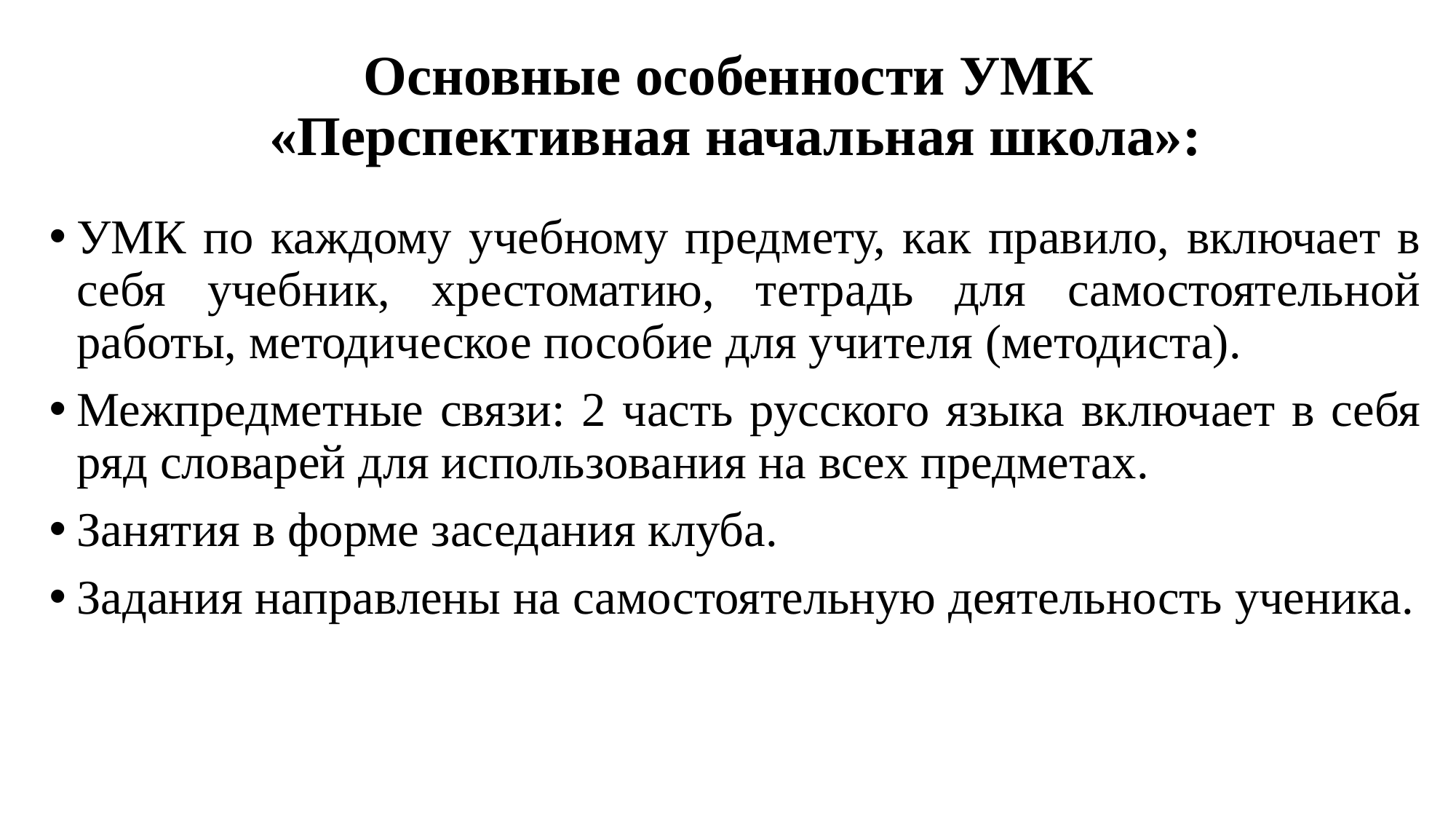

# Основные особенности УМК «Перспективная начальная школа»:
УМК по каждому учебному предмету, как правило, включает в себя учебник, хрестоматию, тетрадь для самостоятельной работы, методическое пособие для учителя (методиста).
Межпредметные связи: 2 часть русского языка включает в себя ряд словарей для использования на всех предметах.
Занятия в форме заседания клуба.
Задания направлены на самостоятельную деятельность ученика.